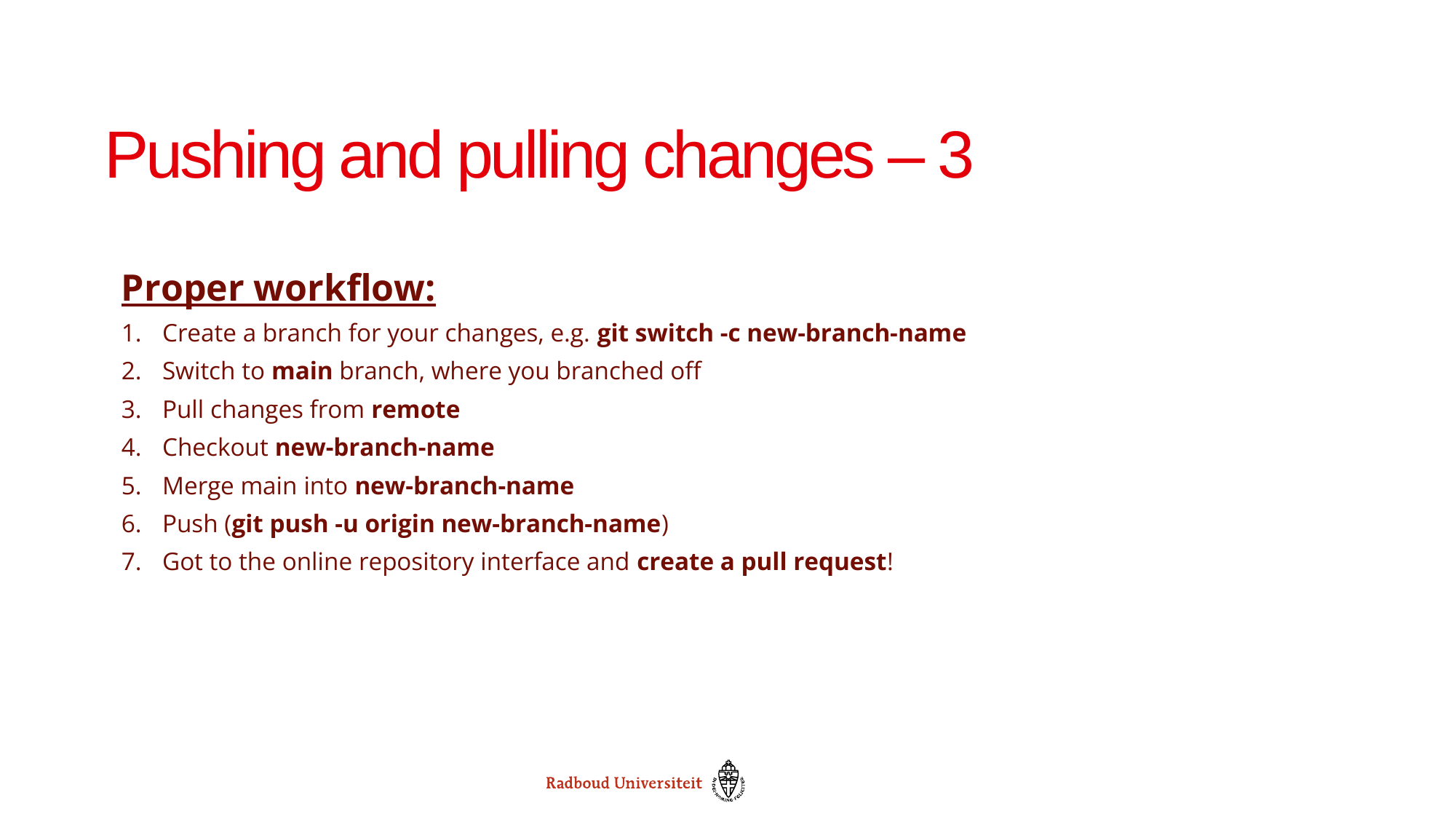

# Pushing and pulling changes – 3
Proper workflow:
Create a branch for your changes, e.g. git switch -c new-branch-name
Switch to main branch, where you branched off
Pull changes from remote
Checkout new-branch-name
Merge main into new-branch-name
Push (git push -u origin new-branch-name)
Got to the online repository interface and create a pull request!